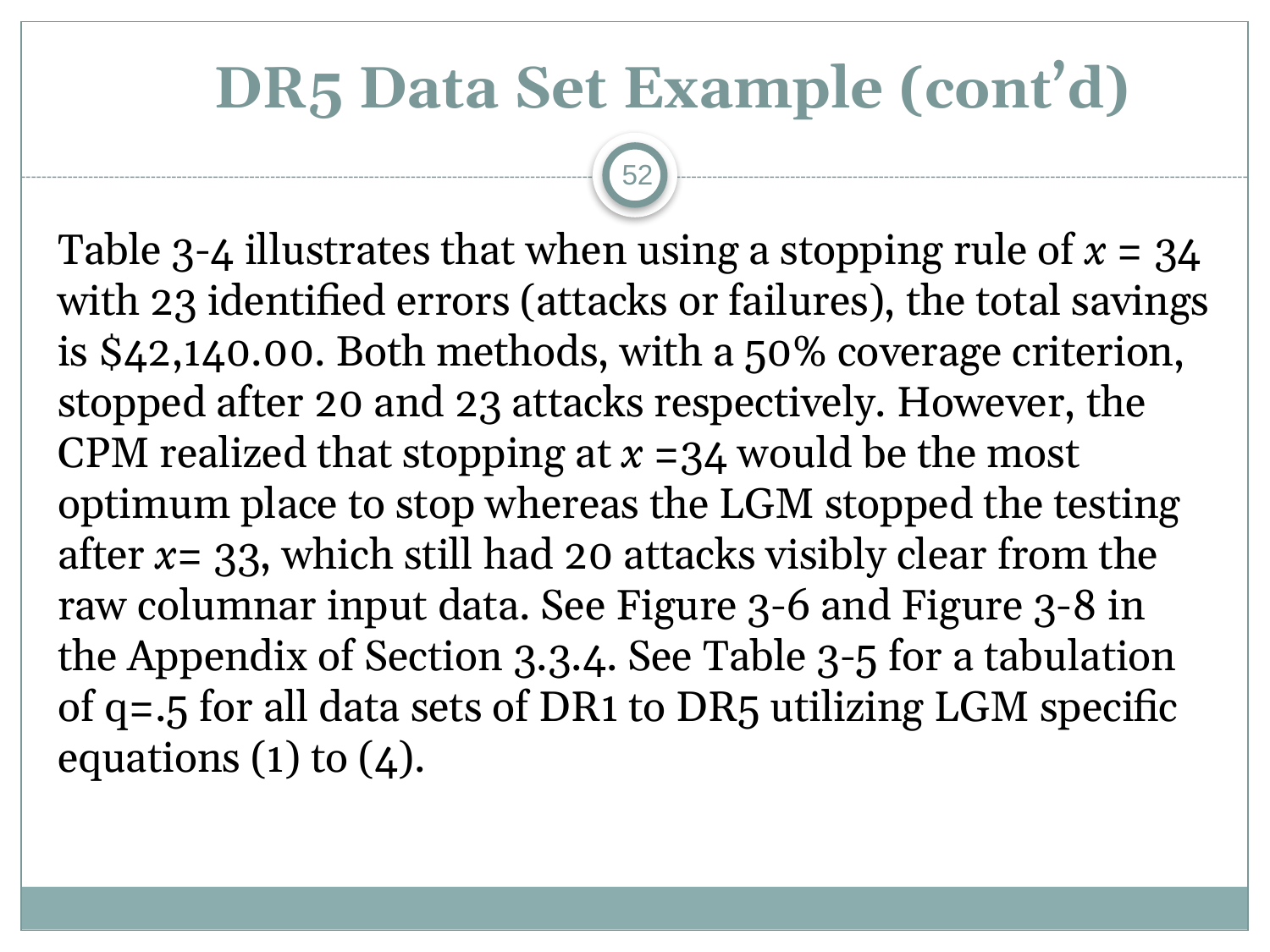

# DR5 Data Set Example (cont’d)
52
Table 3-4 illustrates that when using a stopping rule of x = 34 with 23 identified errors (attacks or failures), the total savings is $42,140.00. Both methods, with a 50% coverage criterion, stopped after 20 and 23 attacks respectively. However, the CPM realized that stopping at x =34 would be the most optimum place to stop whereas the LGM stopped the testing after x= 33, which still had 20 attacks visibly clear from the raw columnar input data. See Figure 3-6 and Figure 3-8 in the Appendix of Section 3.3.4. See Table 3-5 for a tabulation of q=.5 for all data sets of DR1 to DR5 utilizing LGM specific equations (1) to (4).